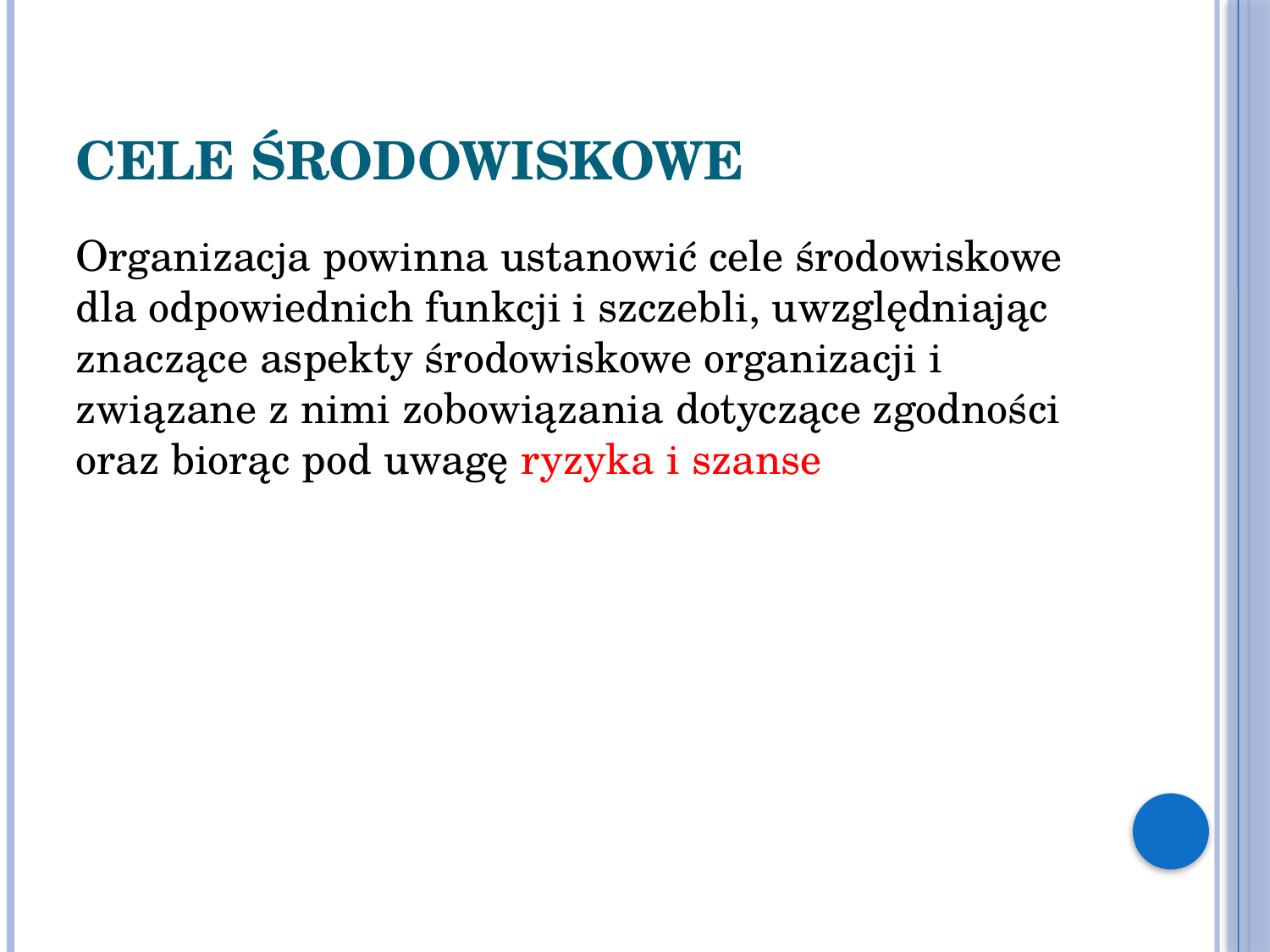

# Cele środowiskowe
Organizacja powinna ustanowić cele środowiskowe dla odpowiednich funkcji i szczebli, uwzględniając znaczące aspekty środowiskowe organizacji i związane z nimi zobowiązania dotyczące zgodności oraz biorąc pod uwagę ryzyka i szanse